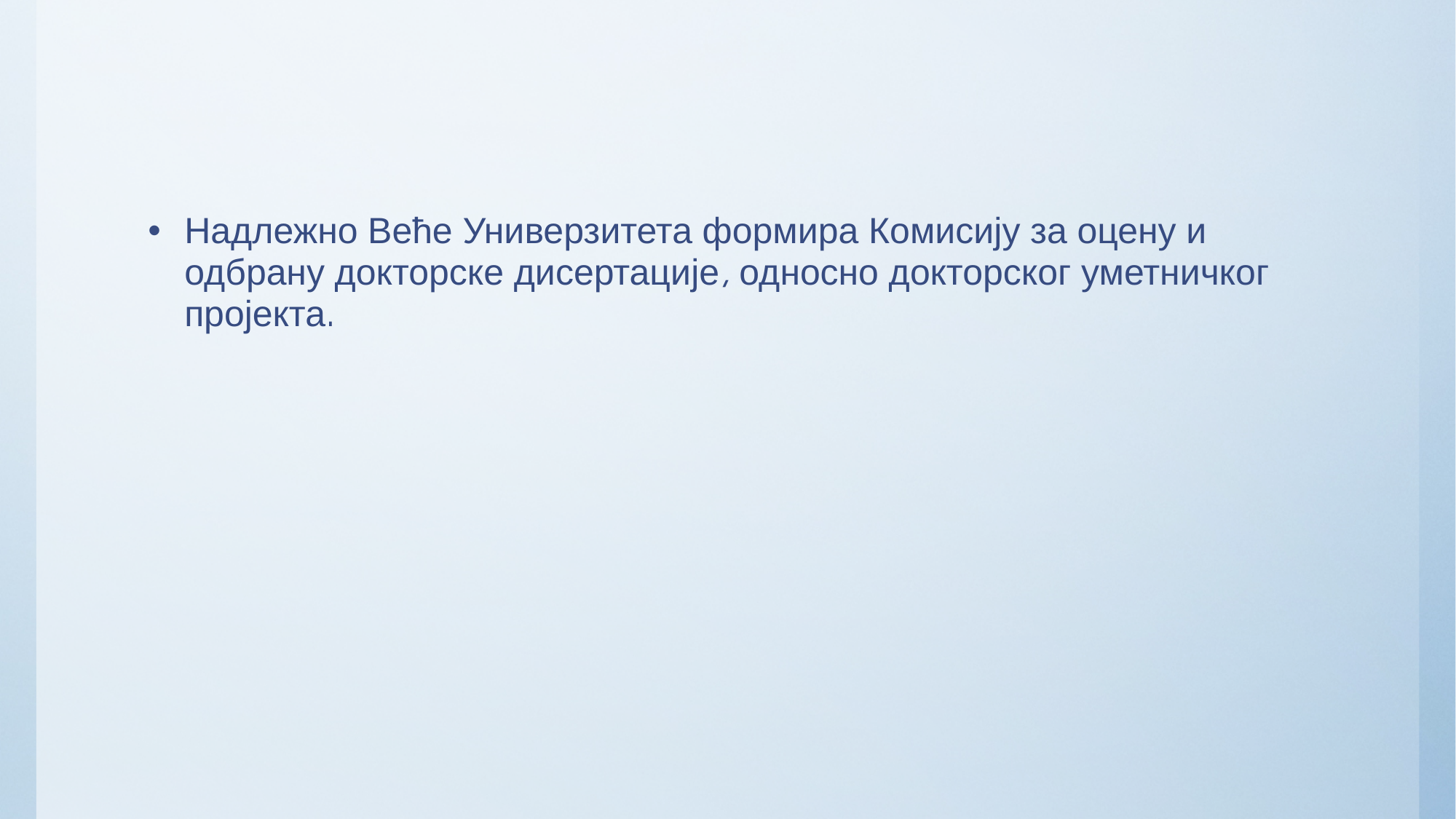

#
Надлежно Веће Универзитета формира Комисију за оцену и одбрану докторске дисертације, односно докторског уметничког пројекта.